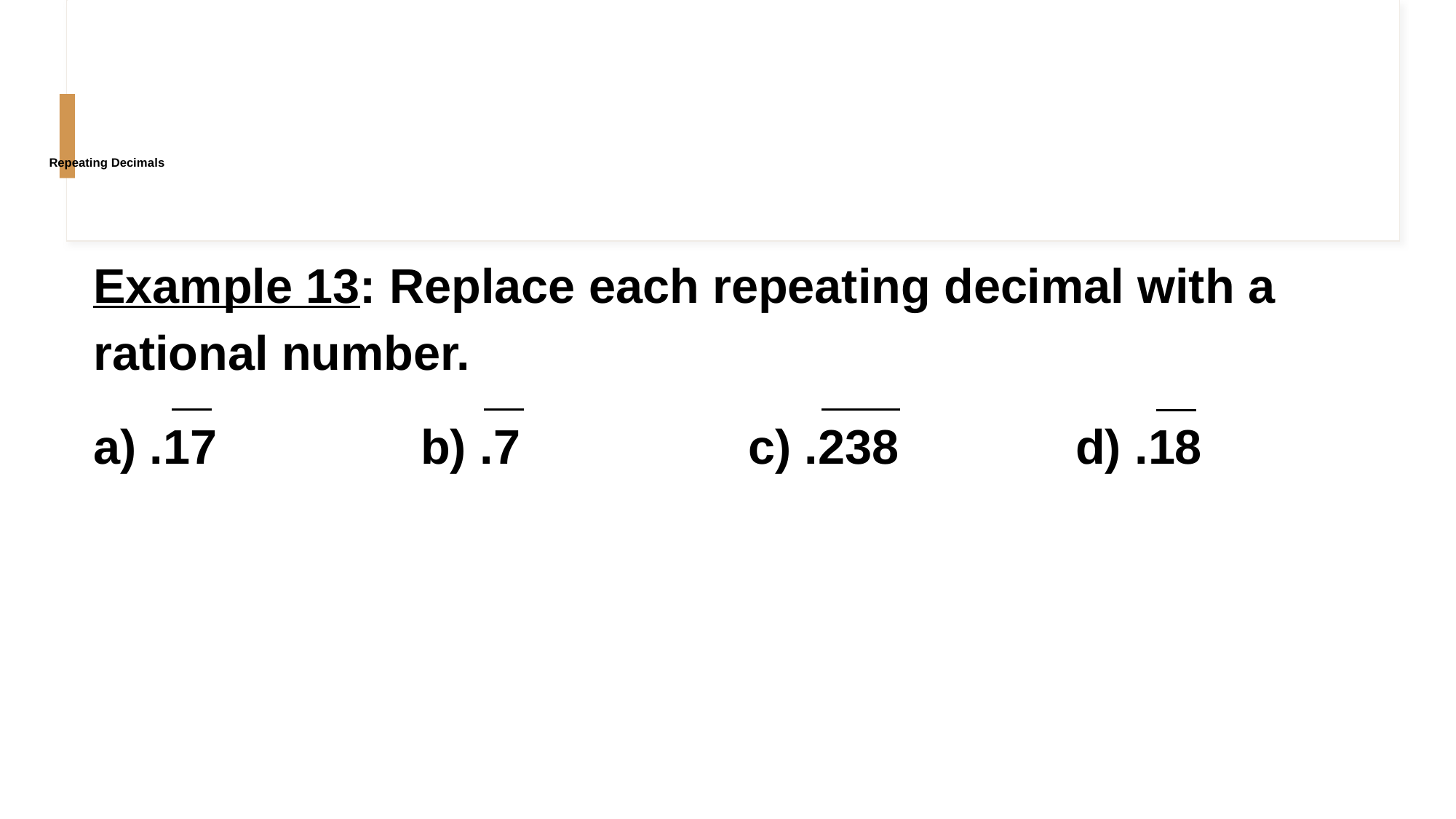

# Repeating Decimals
Example 13: Replace each repeating decimal with a rational number.
a) .17		b) .7			c) .238		d) .18